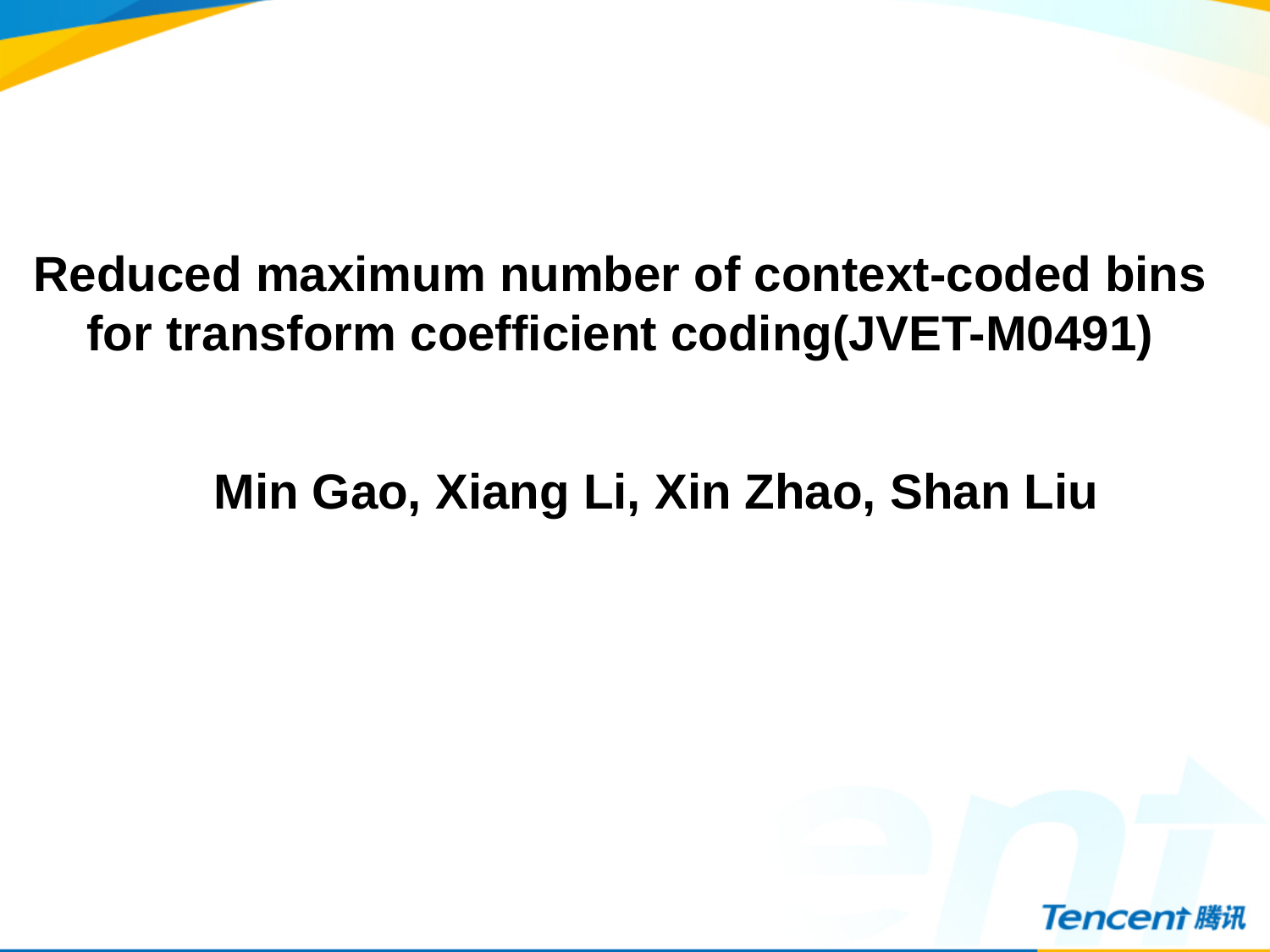

Reduced maximum number of context-coded bins for transform coefficient coding(JVET-M0491)
Min Gao, Xiang Li, Xin Zhao, Shan Liu